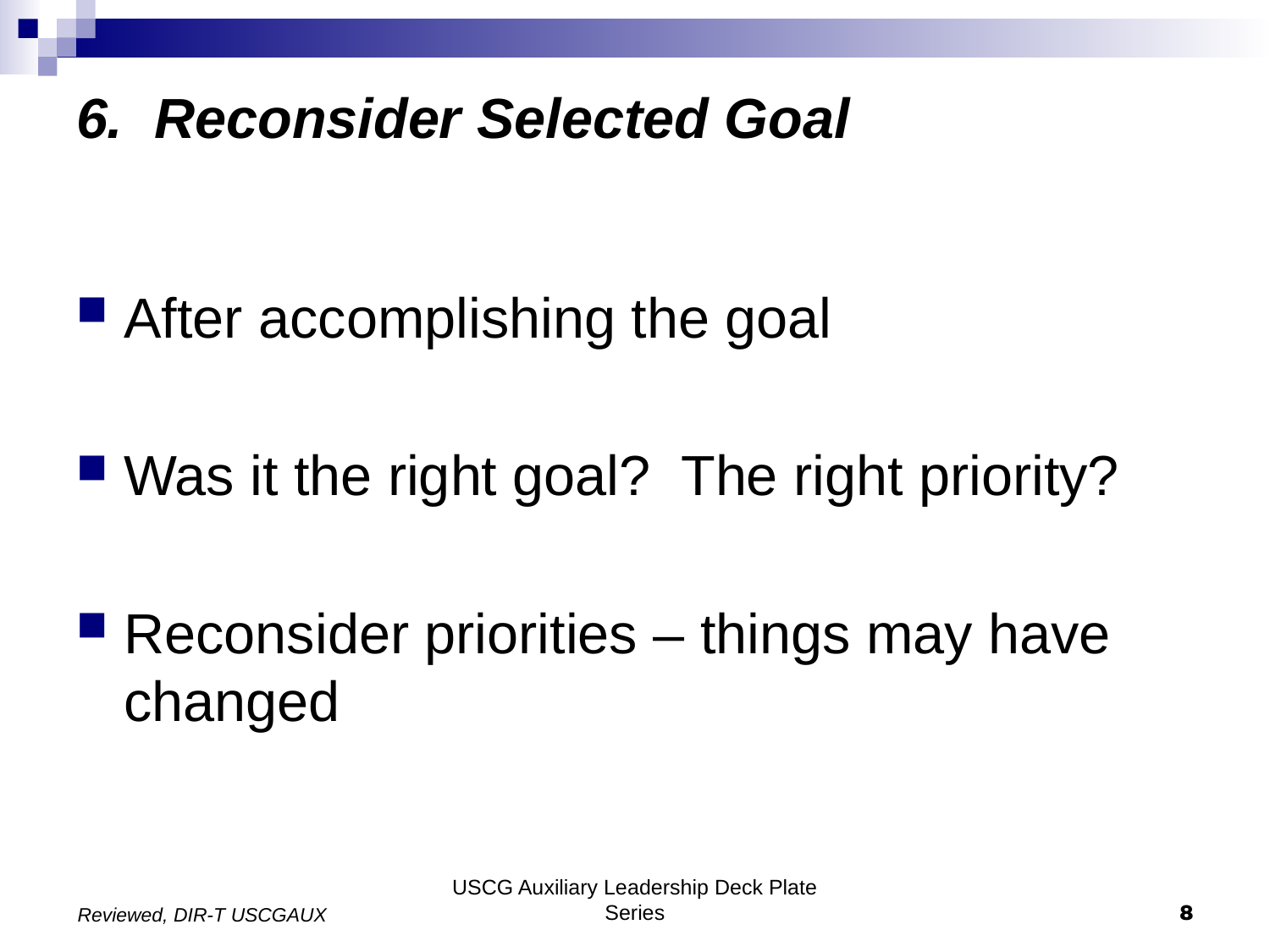

# 6.  Reconsider Selected Goal
After accomplishing the goal

Was it the right goal?  The right priority?

Reconsider priorities – things may have changed
USCG Auxiliary Leadership Deck Plate Series
8
Reviewed, DIR-T USCGAUX